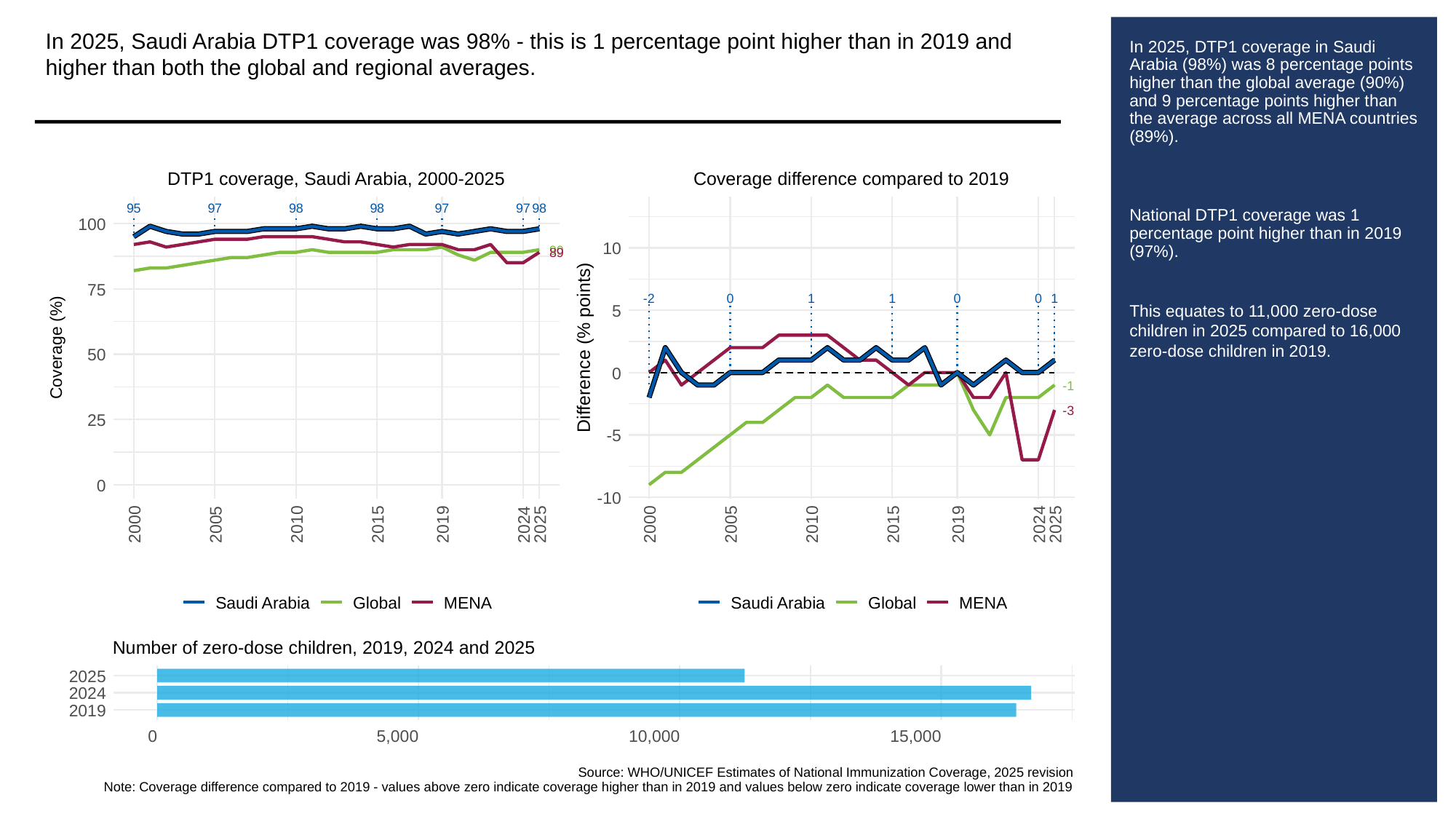

In 2025, Saudi Arabia DTP1 coverage was 98% - this is 1 percentage point higher than in 2019 and higher than both the global and regional averages.
# In 2025, DTP1 coverage in Saudi Arabia (98%) was 8 percentage points higher than the global average (90%) and 9 percentage points higher than the average across all MENA countries (89%).

National DTP1 coverage was 1 percentage point higher than in 2019 (97%).

This equates to 11,000 zero-dose children in 2025 compared to 16,000 zero-dose children in 2019.

DTP1 coverage, Saudi Arabia, 2000-2025
Coverage difference compared to 2019

95
97
98
98
97
97
98

100

10
90

89

75

-2
0
1
1
0
0
1

5

Difference (% points)

Coverage (%)

50

0

-1

-3
25

-5

0

-10

2000
2005
2010
2015
2019
2024
2025
2000
2005
2010
2015
2019
2024
2025
Saudi Arabia
Global
MENA
Saudi Arabia
Global
MENA

Number of zero-dose children, 2019, 2024 and 2025

2025

2024

2019

0
5,000
10,000
15,000
Source: WHO/UNICEF Estimates of National Immunization Coverage, 2025 revision
Note: Coverage difference compared to 2019 - values above zero indicate coverage higher than in 2019 and values below zero indicate coverage lower than in 2019